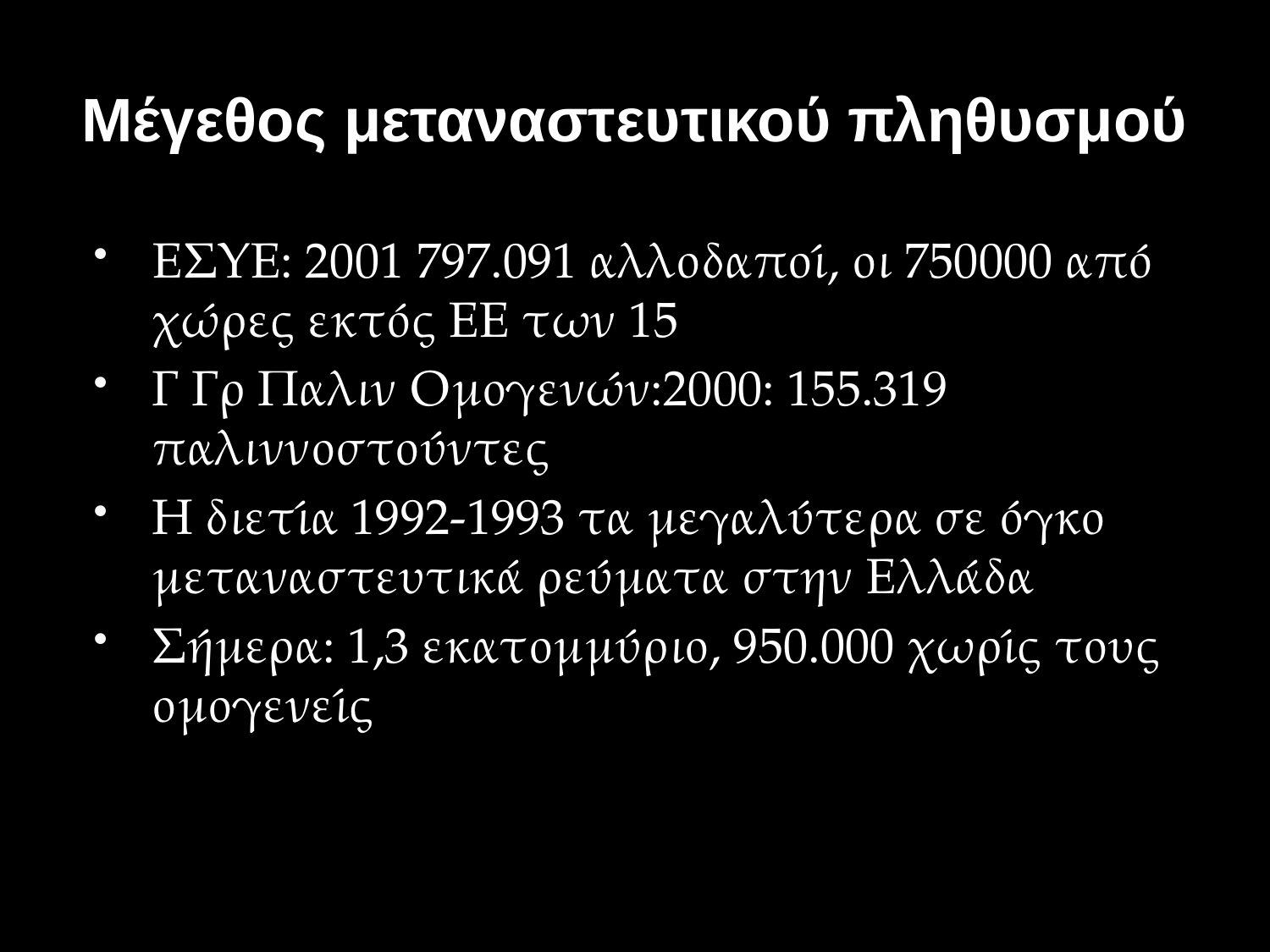

# Μέγεθος μεταναστευτικού πληθυσμού
ΕΣΥΕ: 2001 797.091 αλλοδαποί, οι 750000 από χώρες εκτός ΕΕ των 15
Γ Γρ Παλιν Ομογενών:2000: 155.319 παλιννοστούντες
Η διετία 1992-1993 τα μεγαλύτερα σε όγκο μεταναστευτικά ρεύματα στην Ελλάδα
Σήμερα: 1,3 εκατομμύριο, 950.000 χωρίς τους ομογενείς